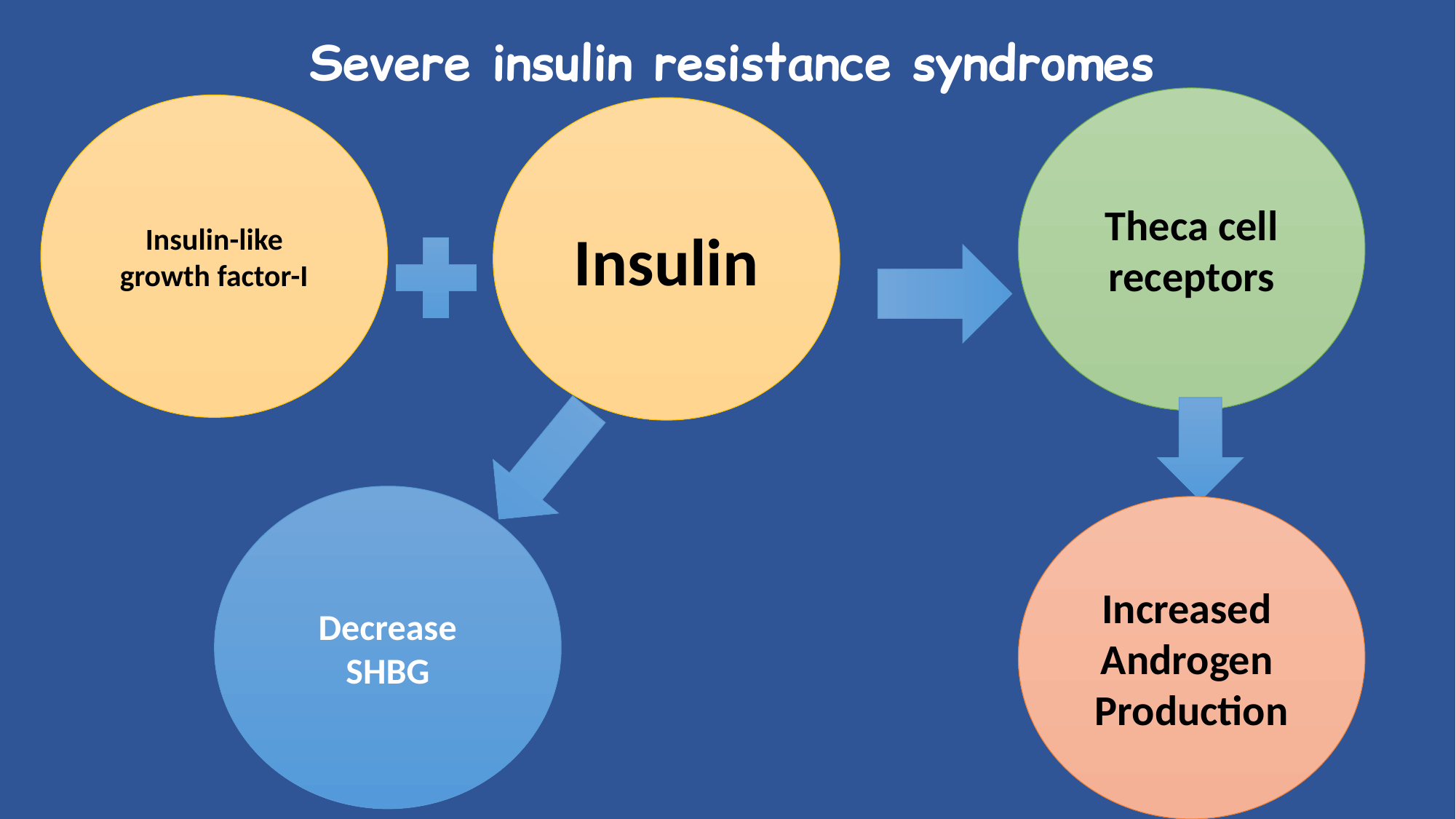

Severe insulin resistance syndromes
Theca cell receptors
Insulin-like growth factor-I
Insulin

Decrease SHBG
Increased
Androgen
Production